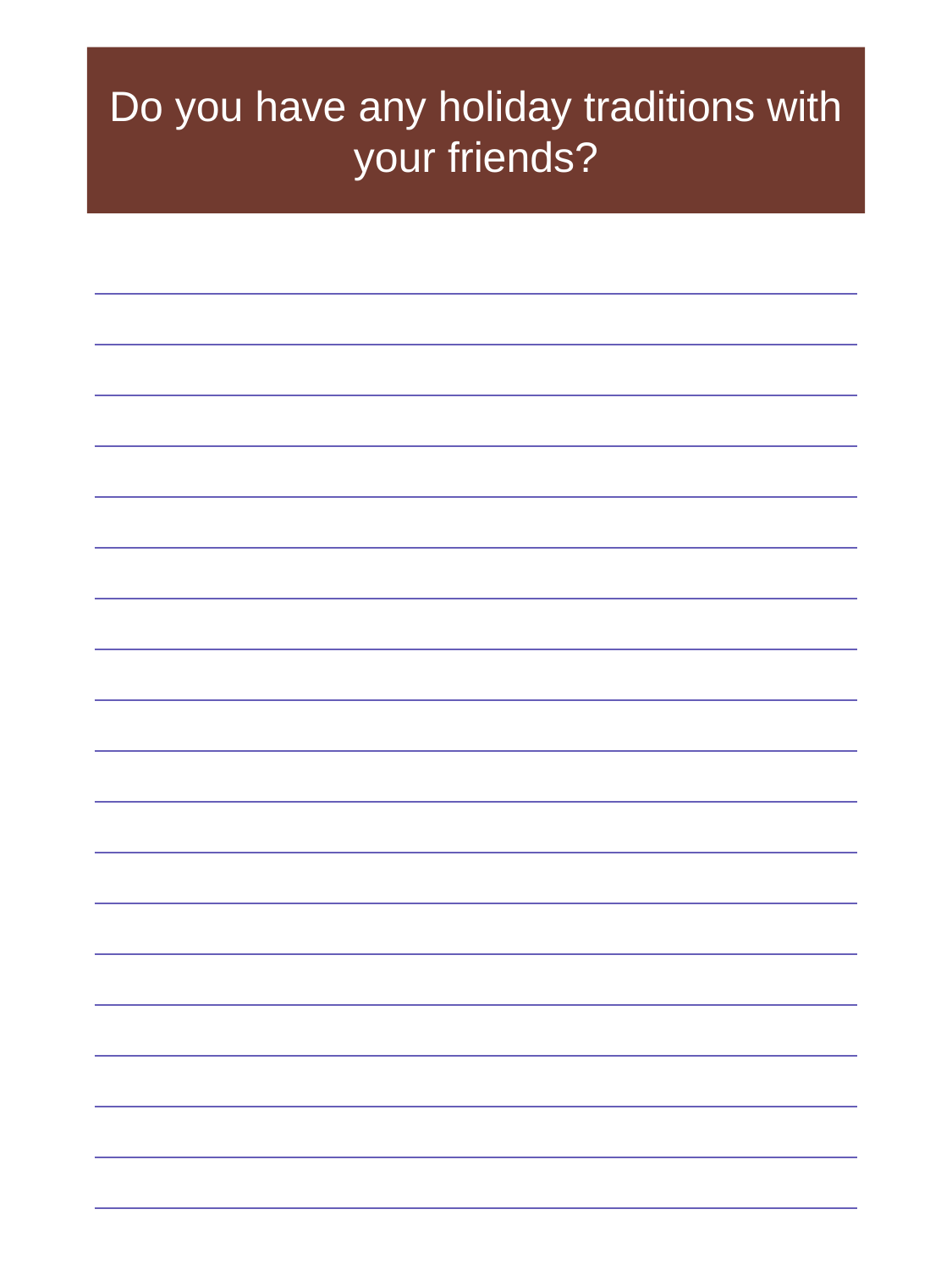

Do you have any holiday traditions with your friends?
|  |
| --- |
|  |
|  |
|  |
|  |
|  |
|  |
|  |
|  |
|  |
|  |
|  |
|  |
|  |
|  |
|  |
|  |
|  |